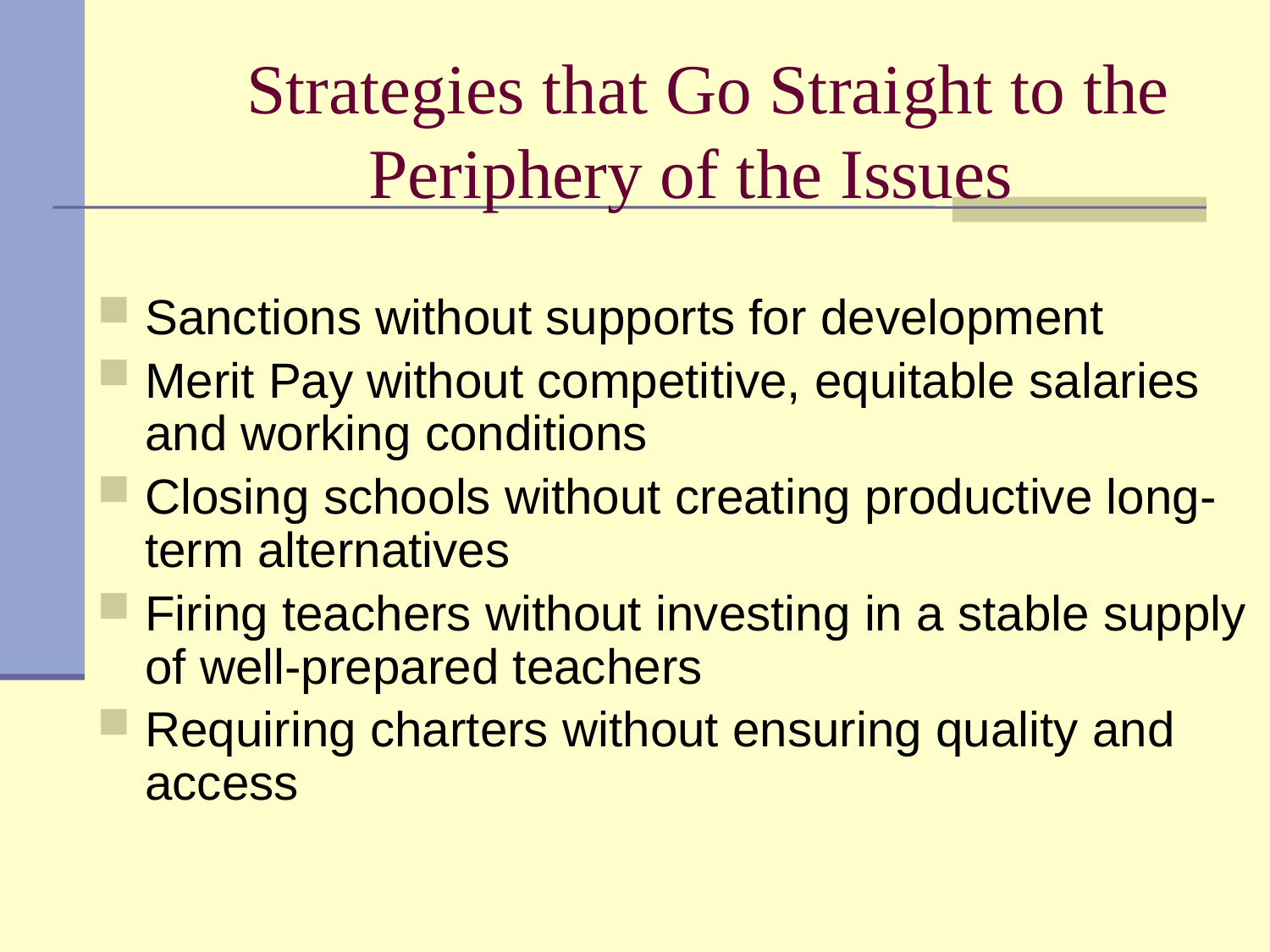

# Strategies that Go Straight to the Periphery of the Issues
Sanctions without supports for development
Merit Pay without competitive, equitable salaries and working conditions
Closing schools without creating productive long-term alternatives
Firing teachers without investing in a stable supply of well-prepared teachers
Requiring charters without ensuring quality and access